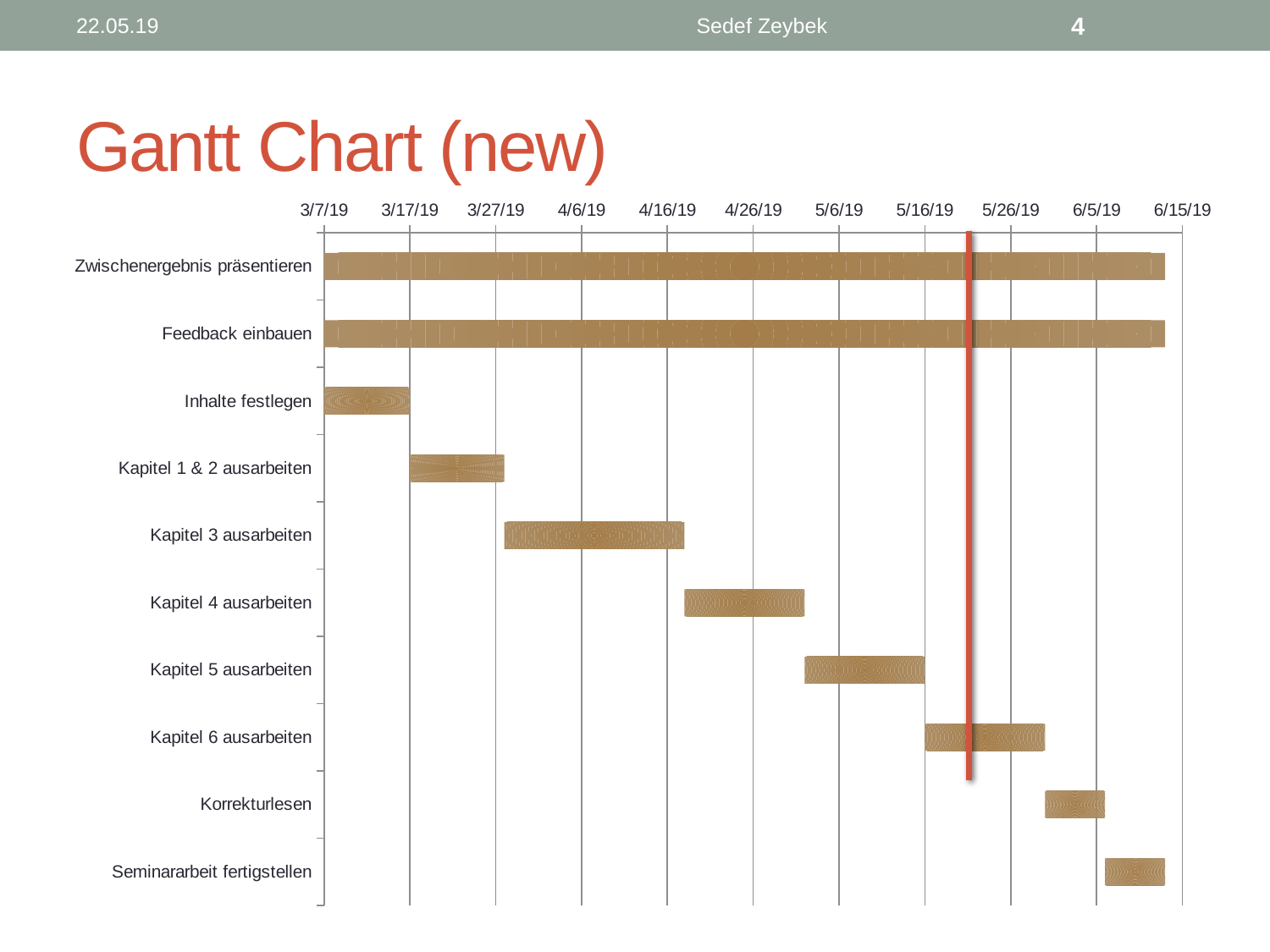

22.05.19
Sedef Zeybek
4
# Gantt Chart (new)

### Chart

| Category | Start | Dauer |
|---|---|---|
| Zwischenergebnis präsentieren | 43531.0 | 98.0 |
| Feedback einbauen | 43531.0 | 98.0 |
| Inhalte festlegen | 43531.0 | 10.0 |
| Kapitel 1 & 2 ausarbeiten | 43541.0 | 11.0 |
| Kapitel 3 ausarbeiten | 43552.0 | 21.0 |
| Kapitel 4 ausarbeiten | 43573.0 | 14.0 |
| Kapitel 5 ausarbeiten | 43587.0 | 14.0 |
| Kapitel 6 ausarbeiten | 43601.0 | 14.0 |
| Korrekturlesen | 43615.0 | 7.0 |
| Seminararbeit fertigstellen | 43622.0 | 7.0 |